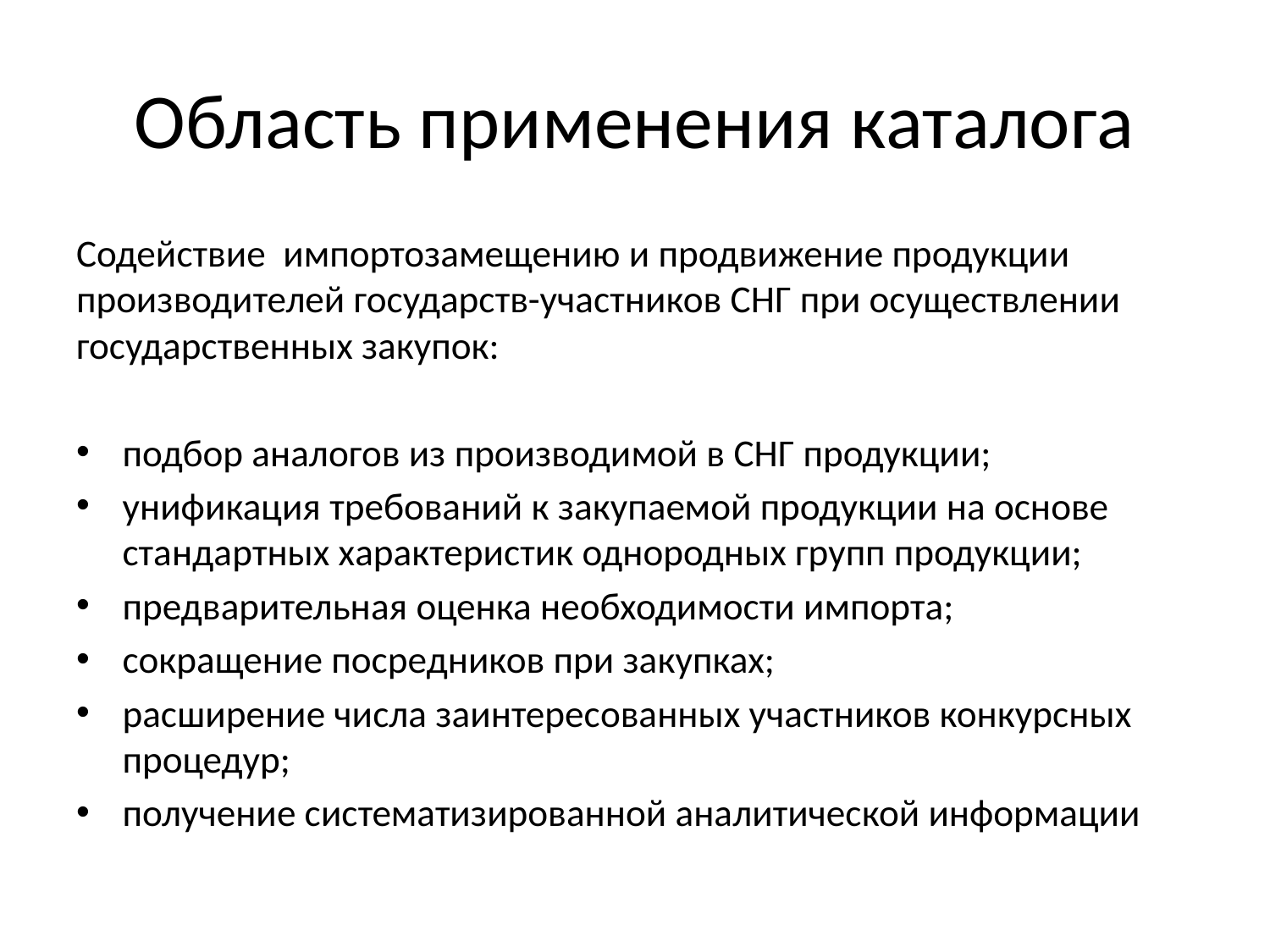

# Область применения каталога
Содействие  импортозамещению и продвижение продукции производителей государств-участников СНГ при осуществлении государственных закупок:

подбор аналогов из производимой в СНГ продукции;
унификация требований к закупаемой продукции на основе стандартных характеристик однородных групп продукции;
предварительная оценка необходимости импорта;
сокращение посредников при закупках;
расширение числа заинтересованных участников конкурсных процедур;
получение систематизированной аналитической информации